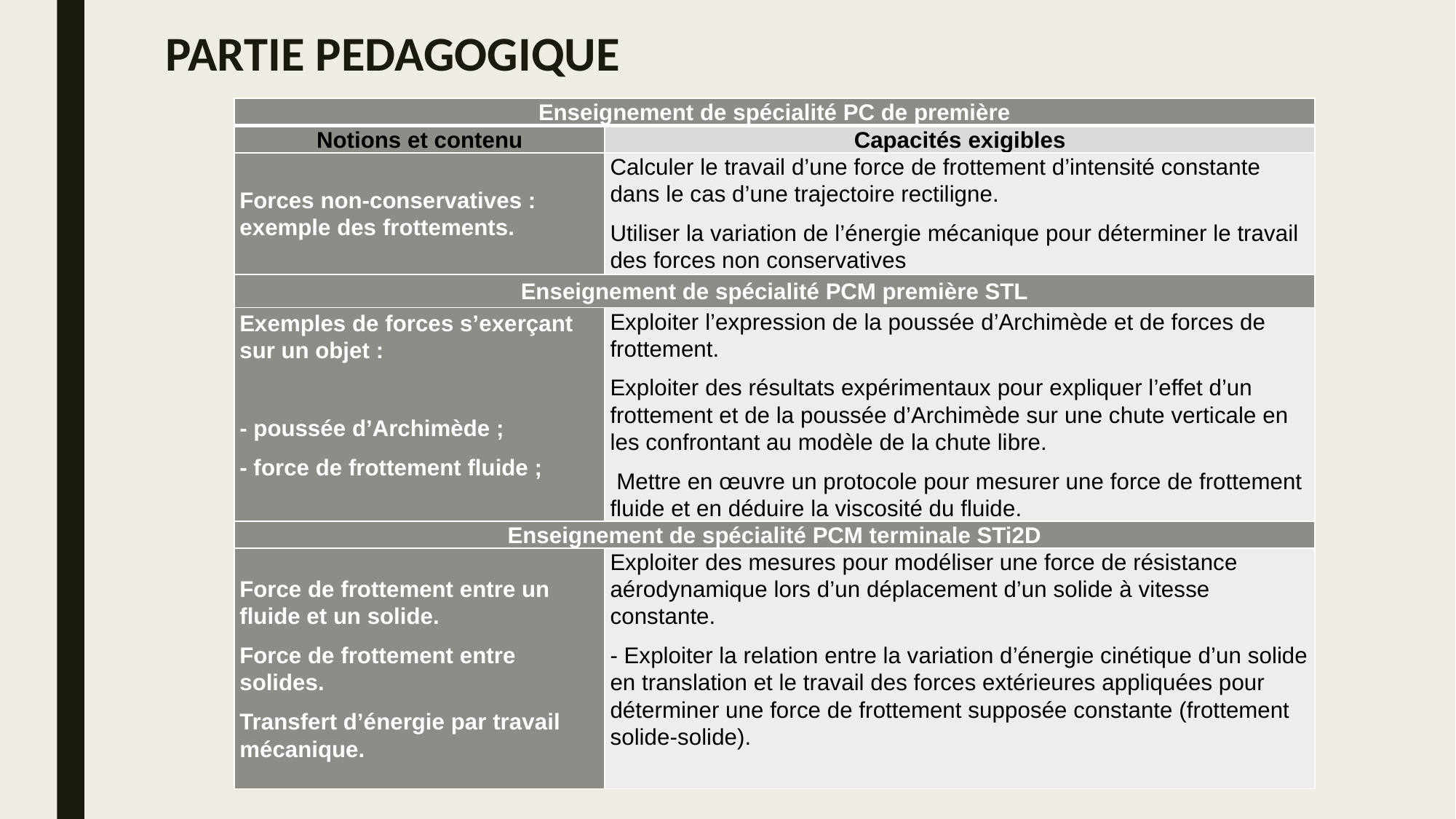

# PARTIE PEDAGOGIQUE
| Enseignement de spécialité PC de première |  |
| --- | --- |
| Notions et contenu | Capacités exigibles |
| Forces non-conservatives : exemple des frottements. | Calculer le travail d’une force de frottement d’intensité constante dans le cas d’une trajectoire rectiligne. Utiliser la variation de l’énergie mécanique pour déterminer le travail des forces non conservatives |
| Enseignement de spécialité PCM première STL |  |
| Exemples de forces s’exerçant sur un objet :   - poussée d’Archimède ; - force de frottement fluide ; | Exploiter l’expression de la poussée d’Archimède et de forces de frottement. Exploiter des résultats expérimentaux pour expliquer l’effet d’un frottement et de la poussée d’Archimède sur une chute verticale en les confrontant au modèle de la chute libre.  Mettre en œuvre un protocole pour mesurer une force de frottement fluide et en déduire la viscosité du fluide. |
| Enseignement de spécialité PCM terminale STi2D |  |
| Force de frottement entre un fluide et un solide. Force de frottement entre solides. Transfert d’énergie par travail mécanique. | Exploiter des mesures pour modéliser une force de résistance aérodynamique lors d’un déplacement d’un solide à vitesse constante. - Exploiter la relation entre la variation d’énergie cinétique d’un solide en translation et le travail des forces extérieures appliquées pour déterminer une force de frottement supposée constante (frottement solide-solide). |